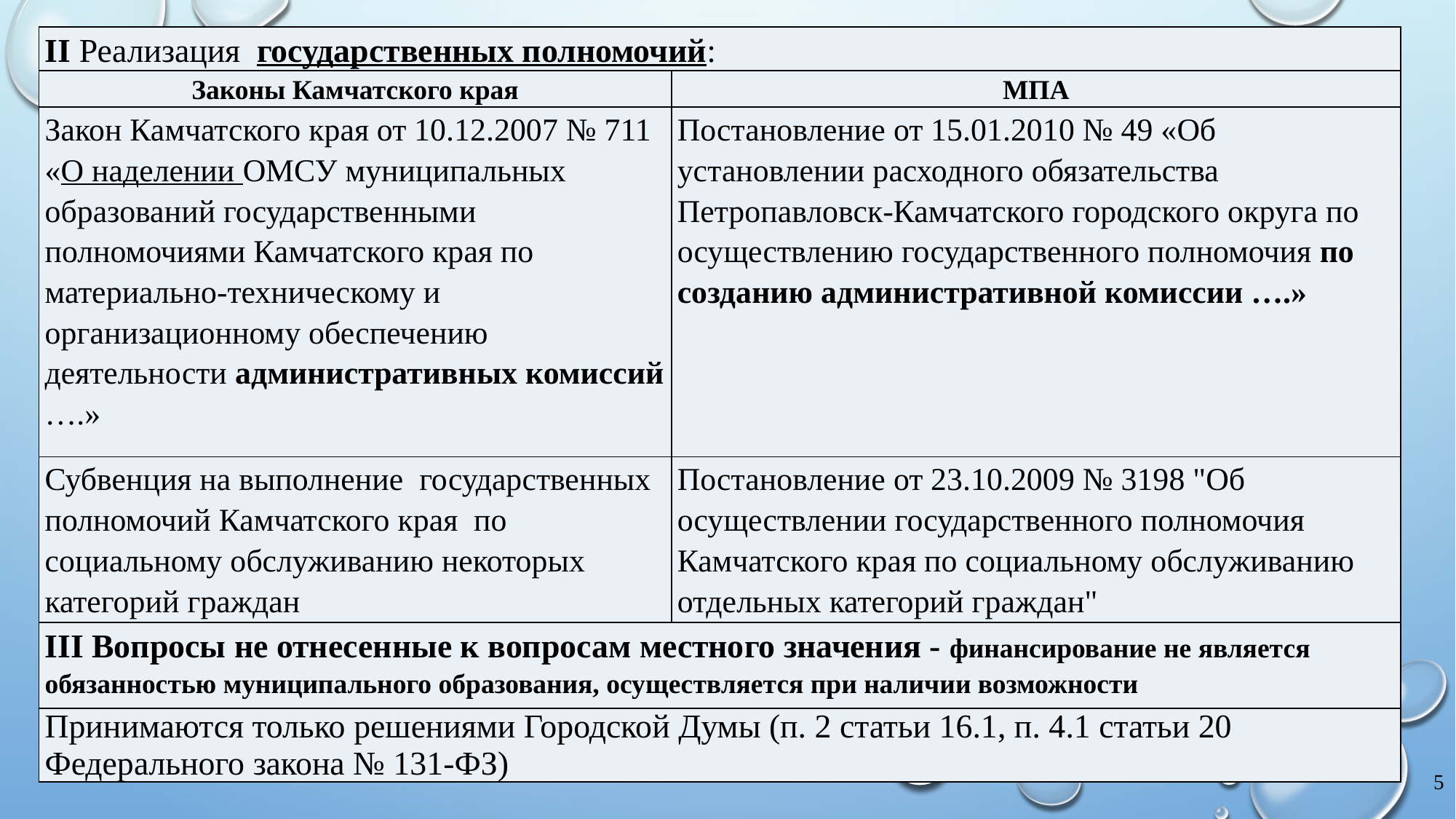

| II Реализация государственных полномочий: |  |
| --- | --- |
| Законы Камчатского края | МПА |
| Закон Камчатского края от 10.12.2007 № 711 «О наделении ОМСУ муниципальных образований государственными полномочиями Камчатского края по материально-техническому и организационному обеспечению деятельности административных комиссий ….» | Постановление от 15.01.2010 № 49 «Об установлении расходного обязательства Петропавловск-Камчатского городского округа по осуществлению государственного полномочия по созданию административной комиссии ….» |
| Субвенция на выполнение государственных полномочий Камчатского края по социальному обслуживанию некоторых категорий граждан | Постановление от 23.10.2009 № 3198 "Об осуществлении государственного полномочия Камчатского края по социальному обслуживанию отдельных категорий граждан" |
| III Вопросы не отнесенные к вопросам местного значения - финансирование не является обязанностью муниципального образования, осуществляется при наличии возможности |  |
| Принимаются только решениями Городской Думы (п. 2 статьи 16.1, п. 4.1 статьи 20 Федерального закона № 131-ФЗ) |  |
5